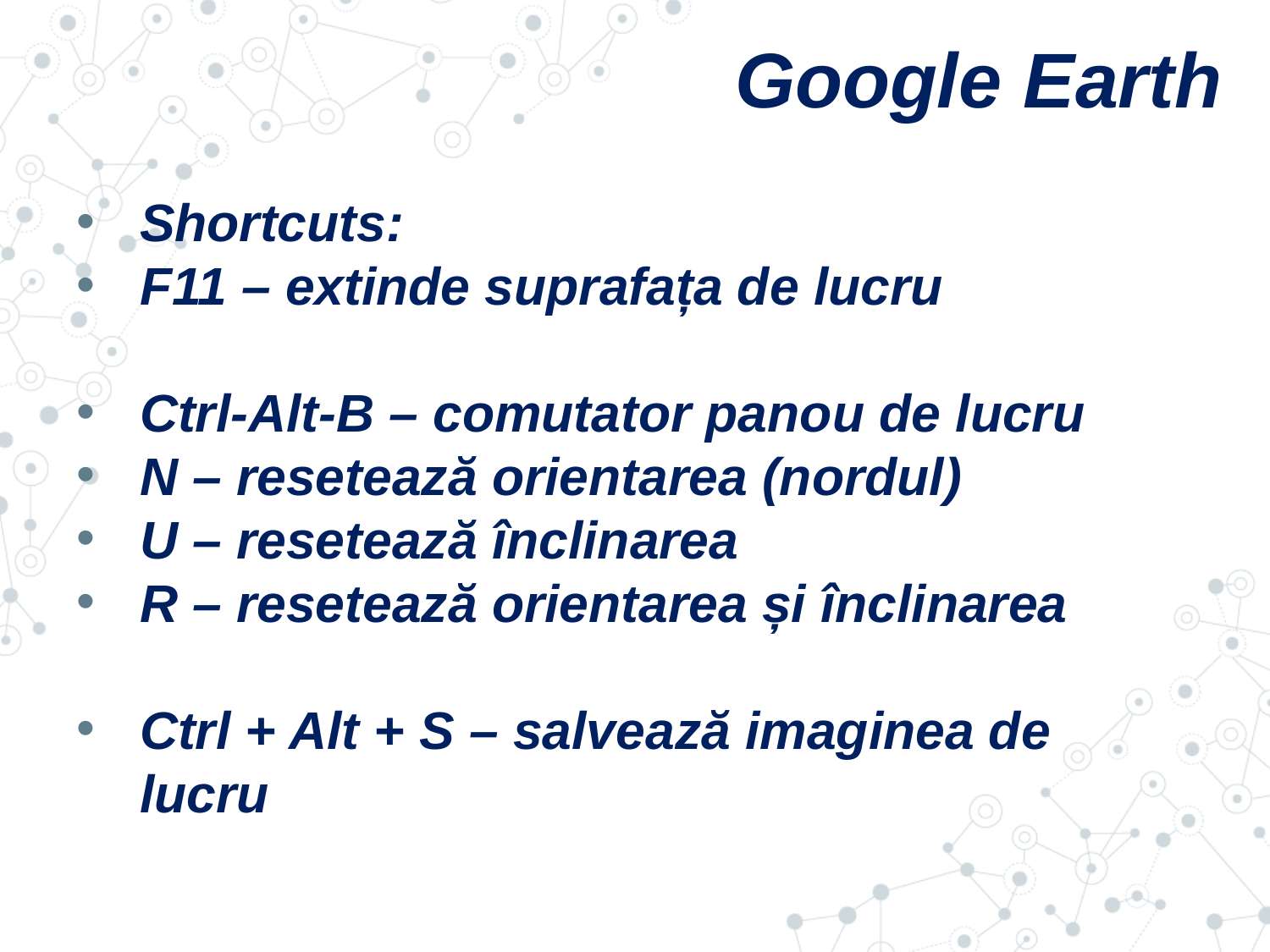

# Google Earth
Shortcuts:
F11 – extinde suprafața de lucru

Ctrl-Alt-B – comutator panou de lucru
N – resetează orientarea (nordul)
U – resetează înclinarea
R – resetează orientarea și înclinarea

Ctrl + Alt + S – salvează imaginea de lucru